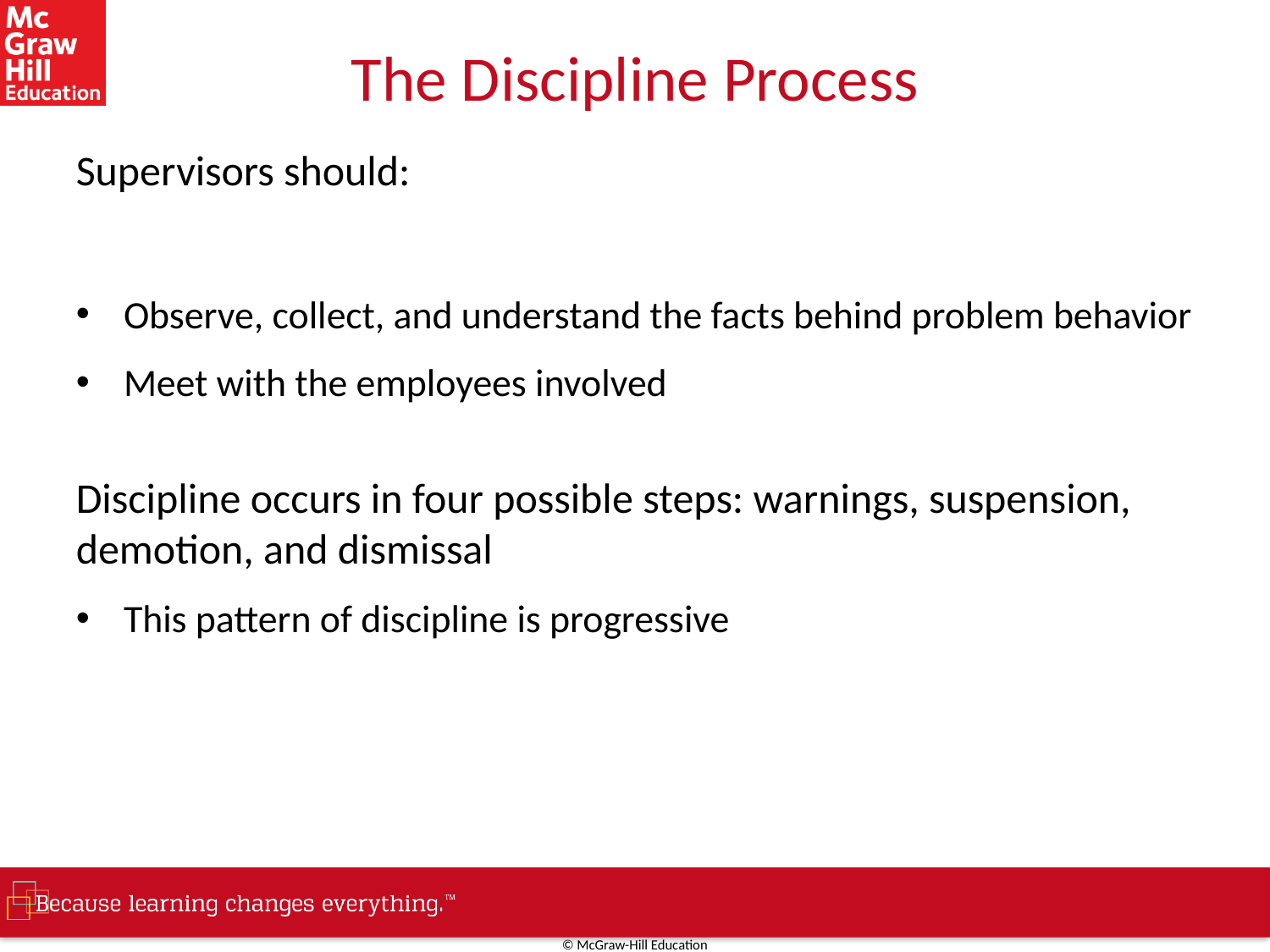

# The Discipline Process
Supervisors should:

Observe, collect, and understand the facts behind problem behavior
Meet with the employees involved

Discipline occurs in four possible steps: warnings, suspension, demotion, and dismissal
This pattern of discipline is progressive